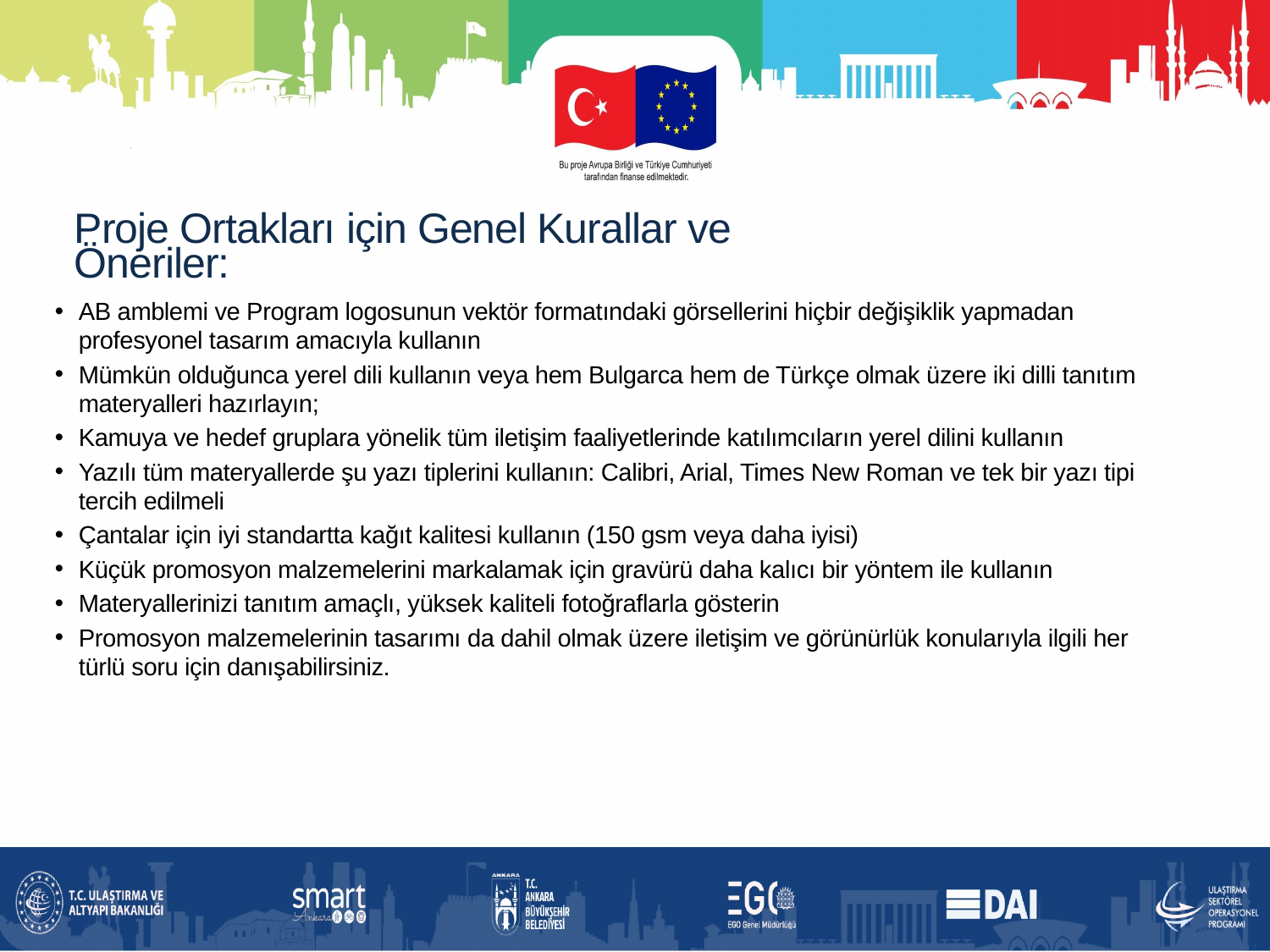

Proje Ortakları için Genel Kurallar ve Öneriler:
AB amblemi ve Program logosunun vektör formatındaki görsellerini hiçbir değişiklik yapmadan profesyonel tasarım amacıyla kullanın
Mümkün olduğunca yerel dili kullanın veya hem Bulgarca hem de Türkçe olmak üzere iki dilli tanıtım materyalleri hazırlayın;
Kamuya ve hedef gruplara yönelik tüm iletişim faaliyetlerinde katılımcıların yerel dilini kullanın
Yazılı tüm materyallerde şu yazı tiplerini kullanın: Calibri, Arial, Times New Roman ve tek bir yazı tipi tercih edilmeli
Çantalar için iyi standartta kağıt kalitesi kullanın (150 gsm veya daha iyisi)
Küçük promosyon malzemelerini markalamak için gravürü daha kalıcı bir yöntem ile kullanın
Materyallerinizi tanıtım amaçlı, yüksek kaliteli fotoğraflarla gösterin
Promosyon malzemelerinin tasarımı da dahil olmak üzere iletişim ve görünürlük konularıyla ilgili her türlü soru için danışabilirsiniz.